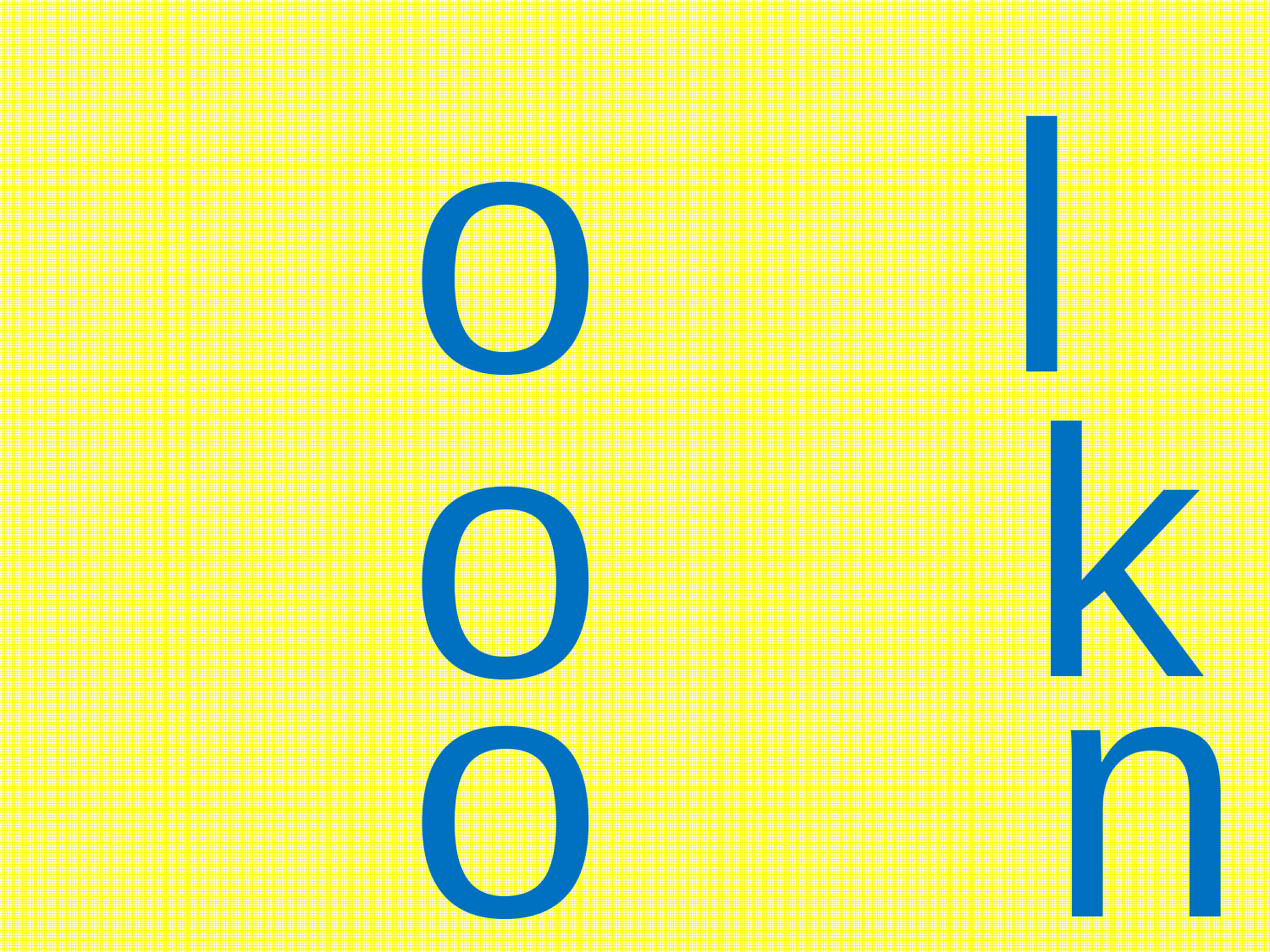

# o
l
o
k
o
n